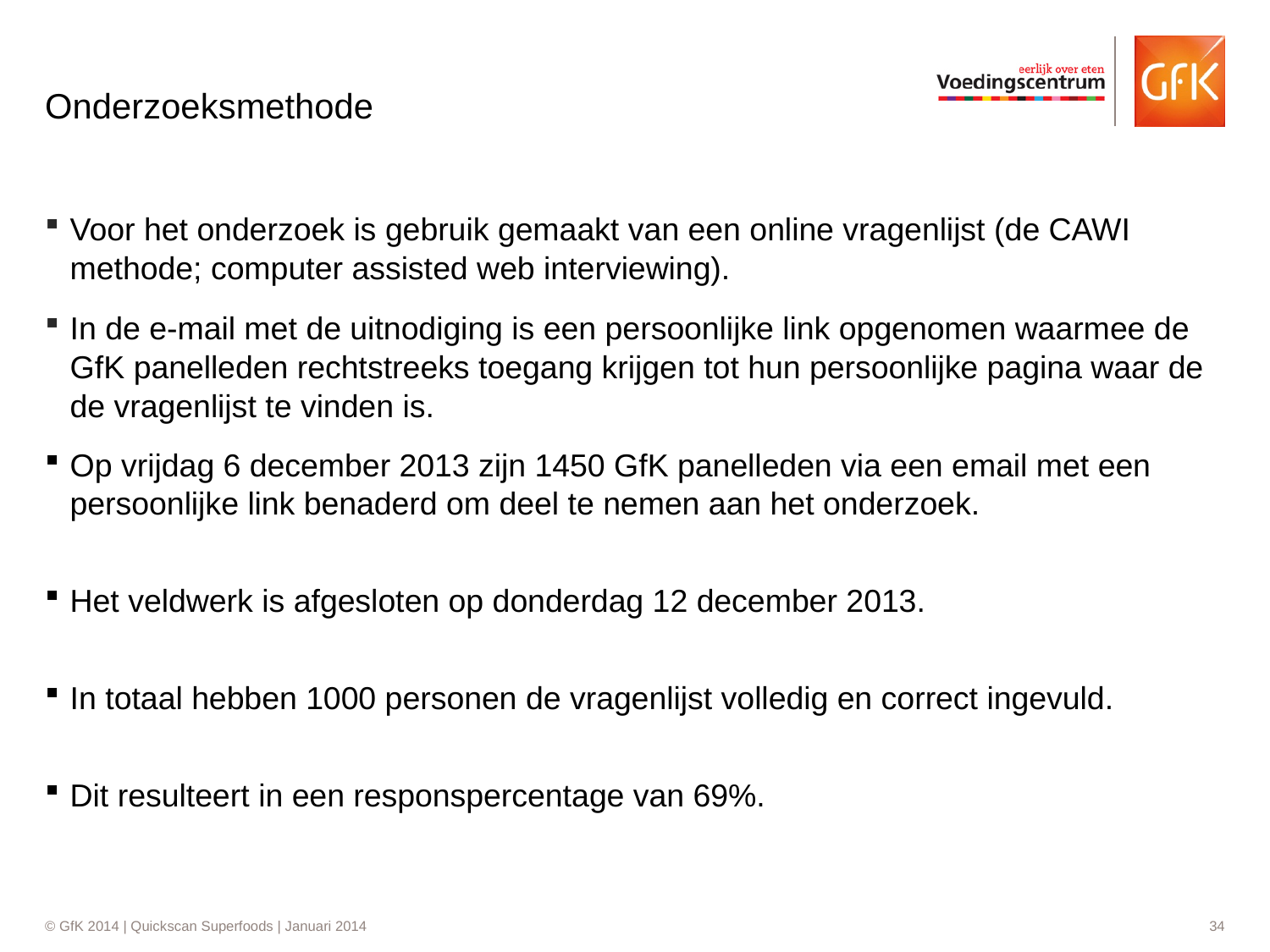

# Onderzoeksmethode

Voor het onderzoek is gebruik gemaakt van een online vragenlijst (de CAWI methode; computer assisted web interviewing).
In de e-mail met de uitnodiging is een persoonlijke link opgenomen waarmee de GfK panelleden rechtstreeks toegang krijgen tot hun persoonlijke pagina waar de de vragenlijst te vinden is.
Op vrijdag 6 december 2013 zijn 1450 GfK panelleden via een email met een persoonlijke link benaderd om deel te nemen aan het onderzoek.

Het veldwerk is afgesloten op donderdag 12 december 2013.

In totaal hebben 1000 personen de vragenlijst volledig en correct ingevuld.

Dit resulteert in een responspercentage van 69%.